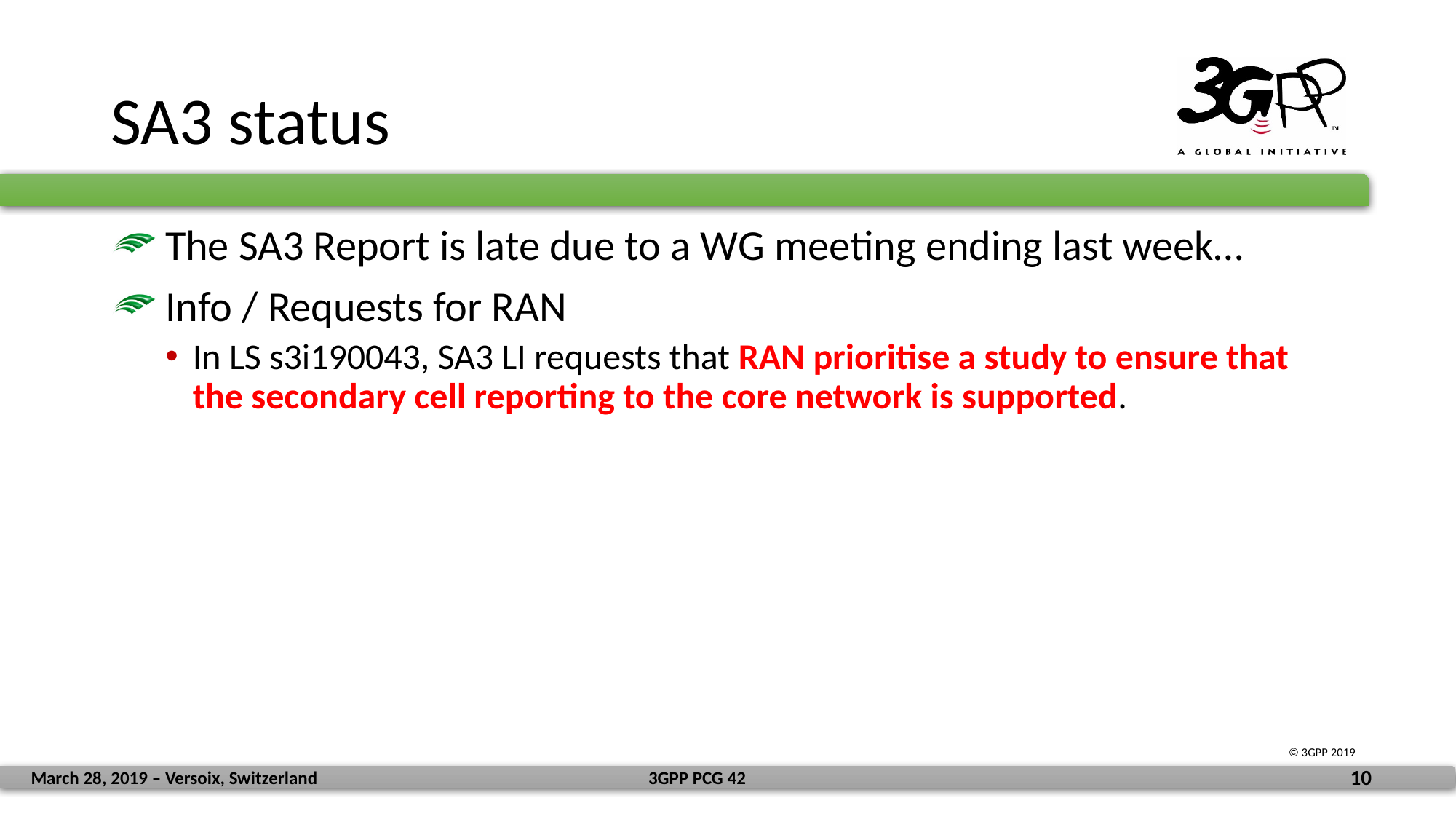

# SA3 status
 The SA3 Report is late due to a WG meeting ending last week…
 Info / Requests for RAN
In LS s3i190043, SA3 LI requests that RAN prioritise a study to ensure that the secondary cell reporting to the core network is supported.